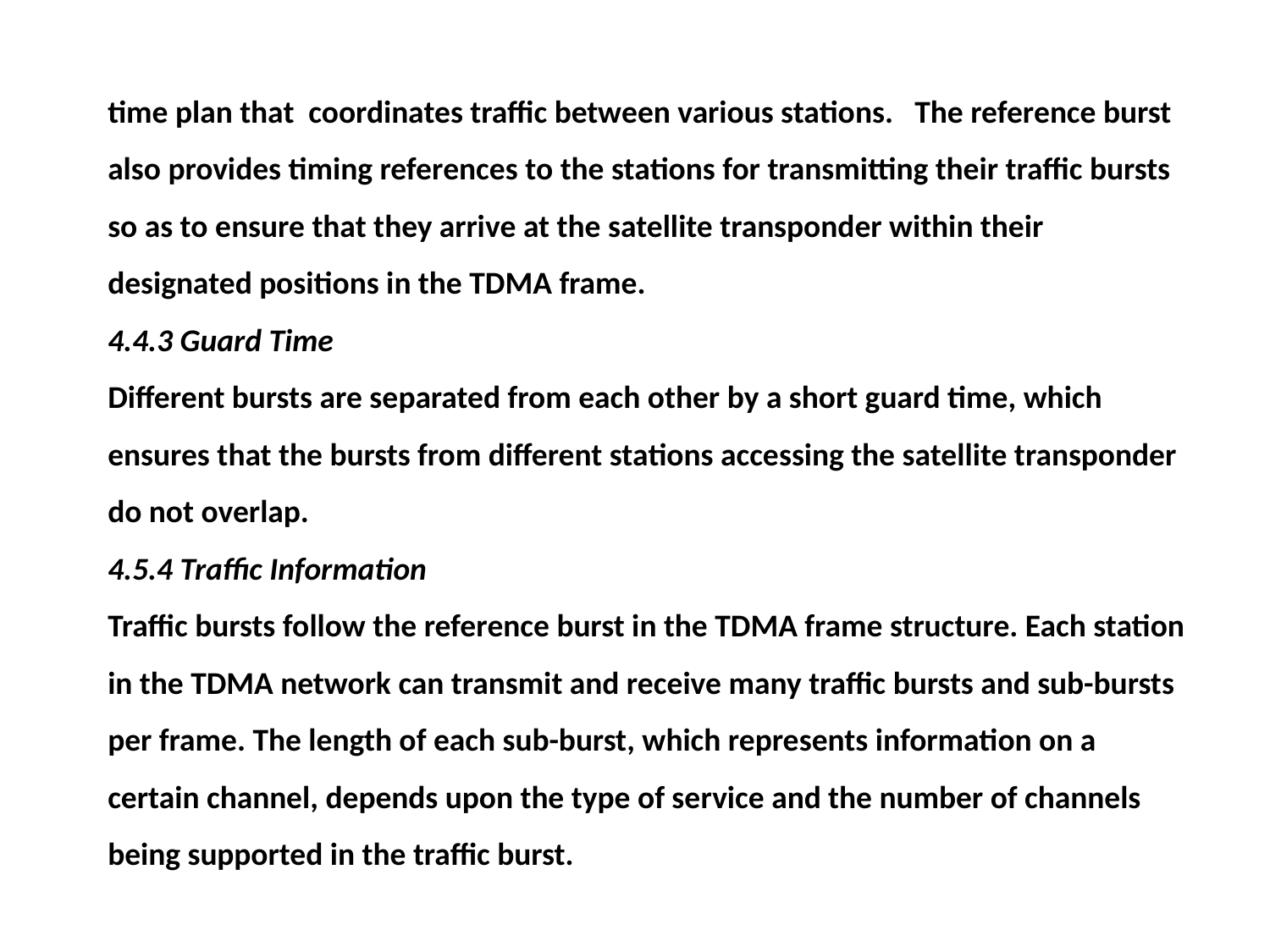

time plan that  coordinates traffic between various stations.   The reference burst also provides timing references to the stations for transmitting their traffic bursts so as to ensure that they arrive at the satellite transponder within their designated positions in the TDMA frame.
4.4.3 Guard Time
Different bursts are separated from each other by a short guard time, which ensures that the bursts from different stations accessing the satellite transponder do not overlap.
4.5.4 Traffic Information
Traffic bursts follow the reference burst in the TDMA frame structure. Each station in the TDMA network can transmit and receive many traffic bursts and sub-bursts per frame. The length of each sub-burst, which represents information on a certain channel, depends upon the type of service and the number of channels being supported in the traffic burst.